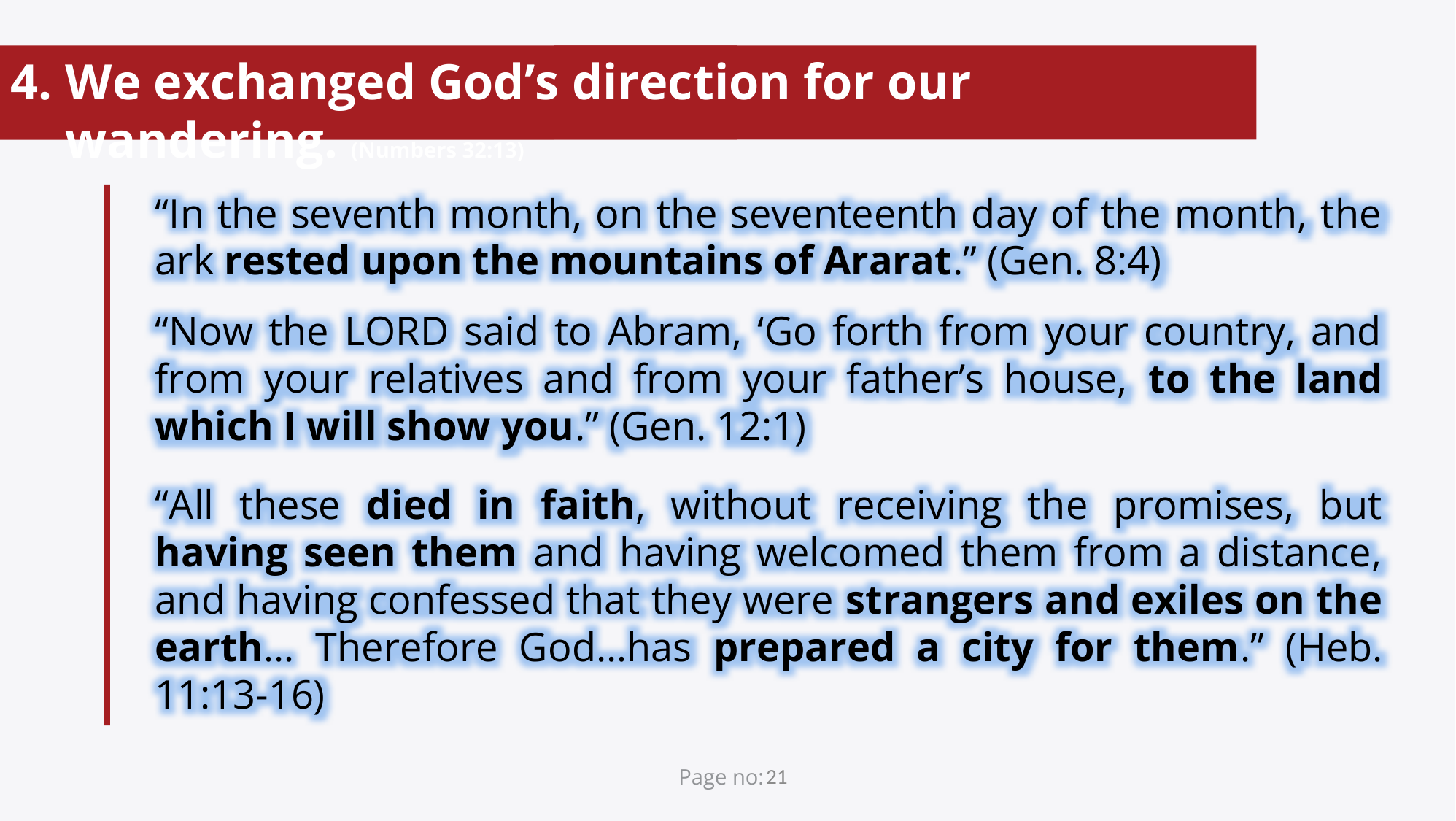

We exchanged God’s direction for our wandering. (Numbers 32:13)

“In the seventh month, on the seventeenth day of the month, the ark rested upon the mountains of Ararat.” (Gen. 8:4)
“Now the Lord said to Abram, ‘Go forth from your country, and from your relatives and from your father’s house, to the land which I will show you.” (Gen. 12:1)
“All these died in faith, without receiving the promises, but having seen them and having welcomed them from a distance, and having confessed that they were strangers and exiles on the earth… Therefore God…has prepared a city for them.” (Heb. 11:13-16)